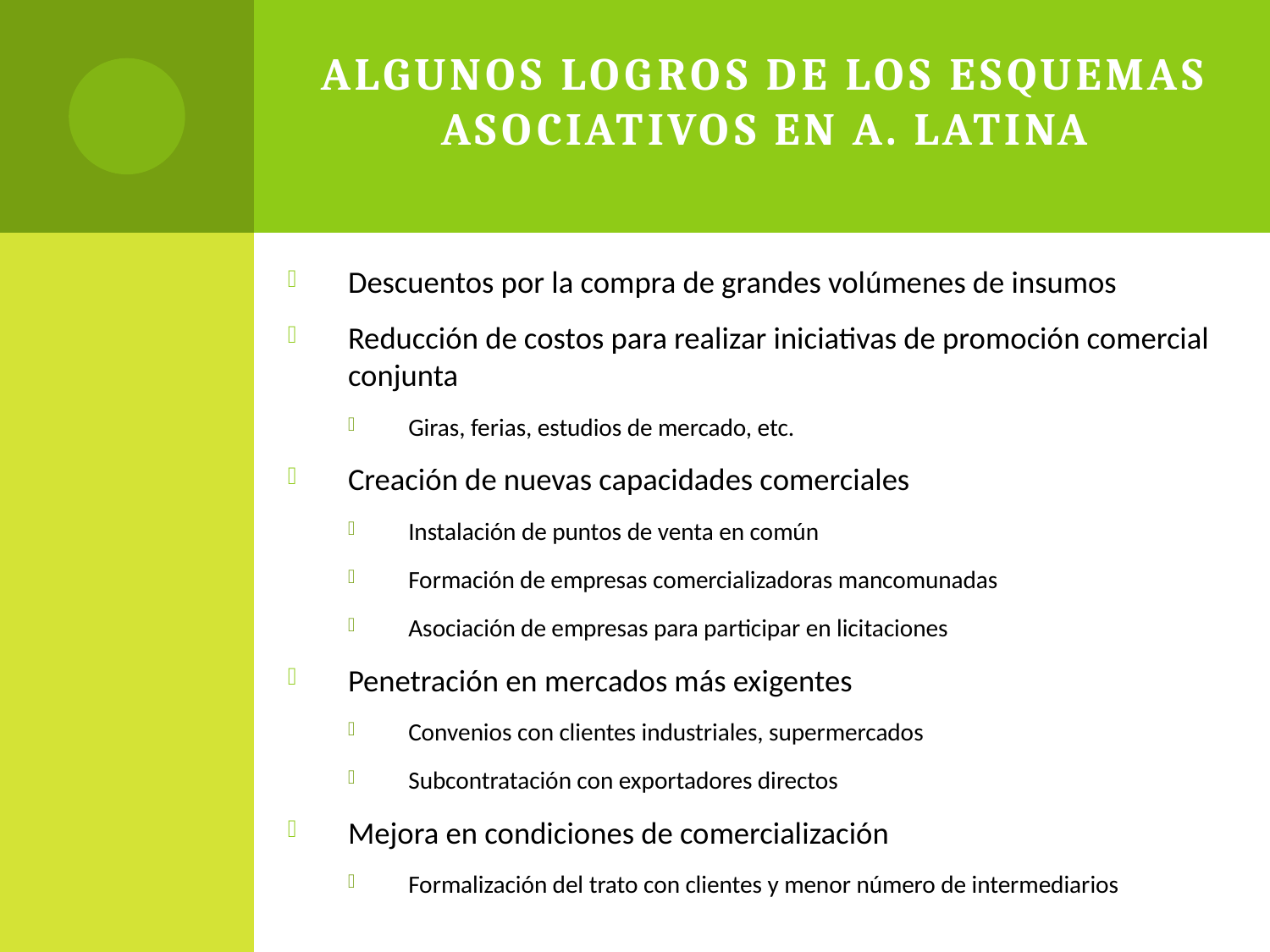

# Algunos logros de los esquemas asociativos en A. Latina
Descuentos por la compra de grandes volúmenes de insumos
Reducción de costos para realizar iniciativas de promoción comercial conjunta
Giras, ferias, estudios de mercado, etc.
Creación de nuevas capacidades comerciales
Instalación de puntos de venta en común
Formación de empresas comercializadoras mancomunadas
Asociación de empresas para participar en licitaciones
Penetración en mercados más exigentes
Convenios con clientes industriales, supermercados
Subcontratación con exportadores directos
Mejora en condiciones de comercialización
Formalización del trato con clientes y menor número de intermediarios